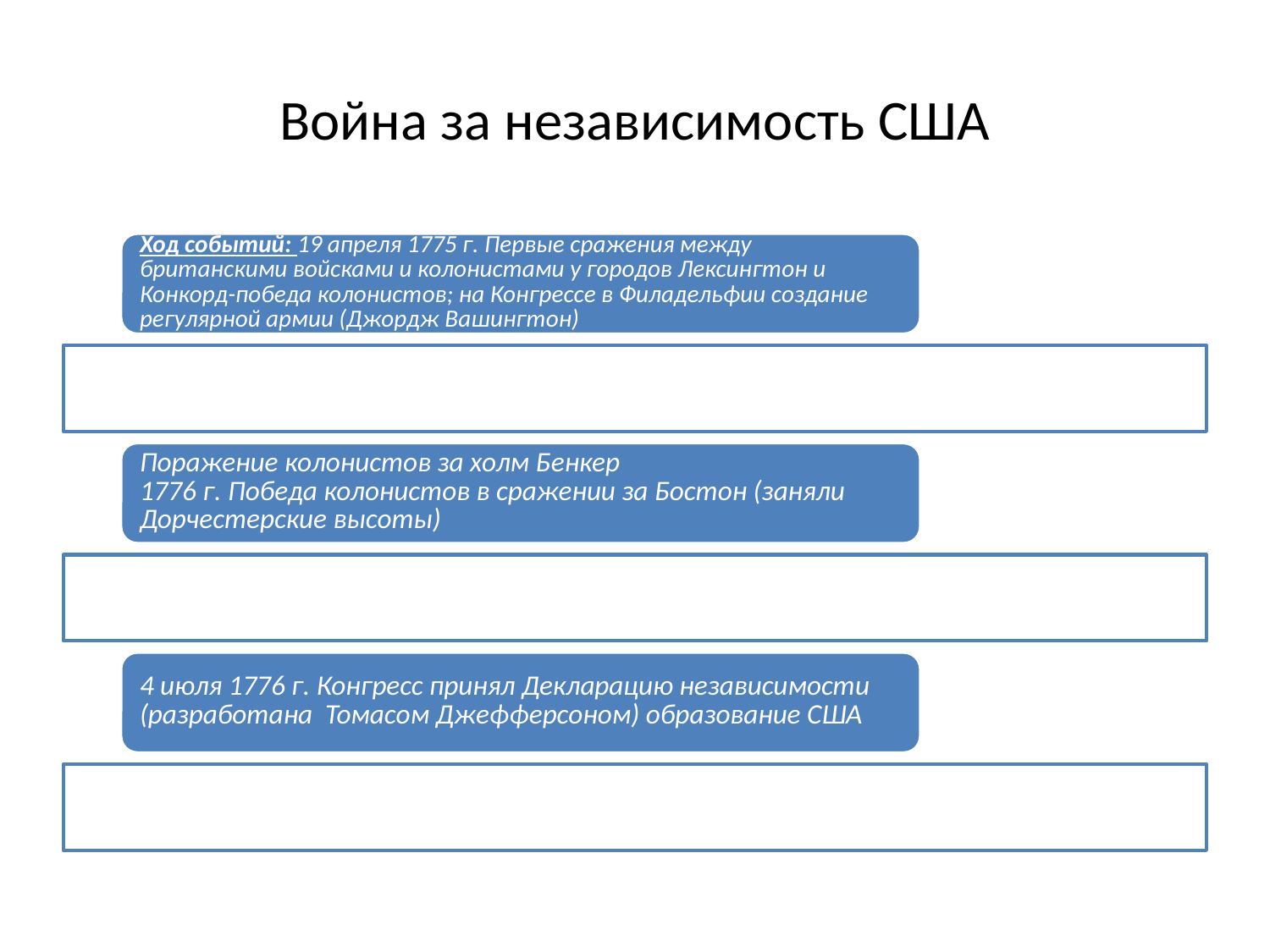

# Война за независимость США
Ход событий: 19 апреля 1775 г. Первые сражения между британскими войсками и колонистами у городов Лексингтон и Конкорд-победа колонистов; на Конгрессе в Филадельфии создание регулярной армии (Джордж Вашингтон)
Поражение колонистов за холм Бенкер
1776 г. Победа колонистов в сражении за Бостон (заняли Дорчестерские высоты)
4 июля 1776 г. Конгресс принял Декларацию независимости (разработана  Томасом Джефферсоном) образование США